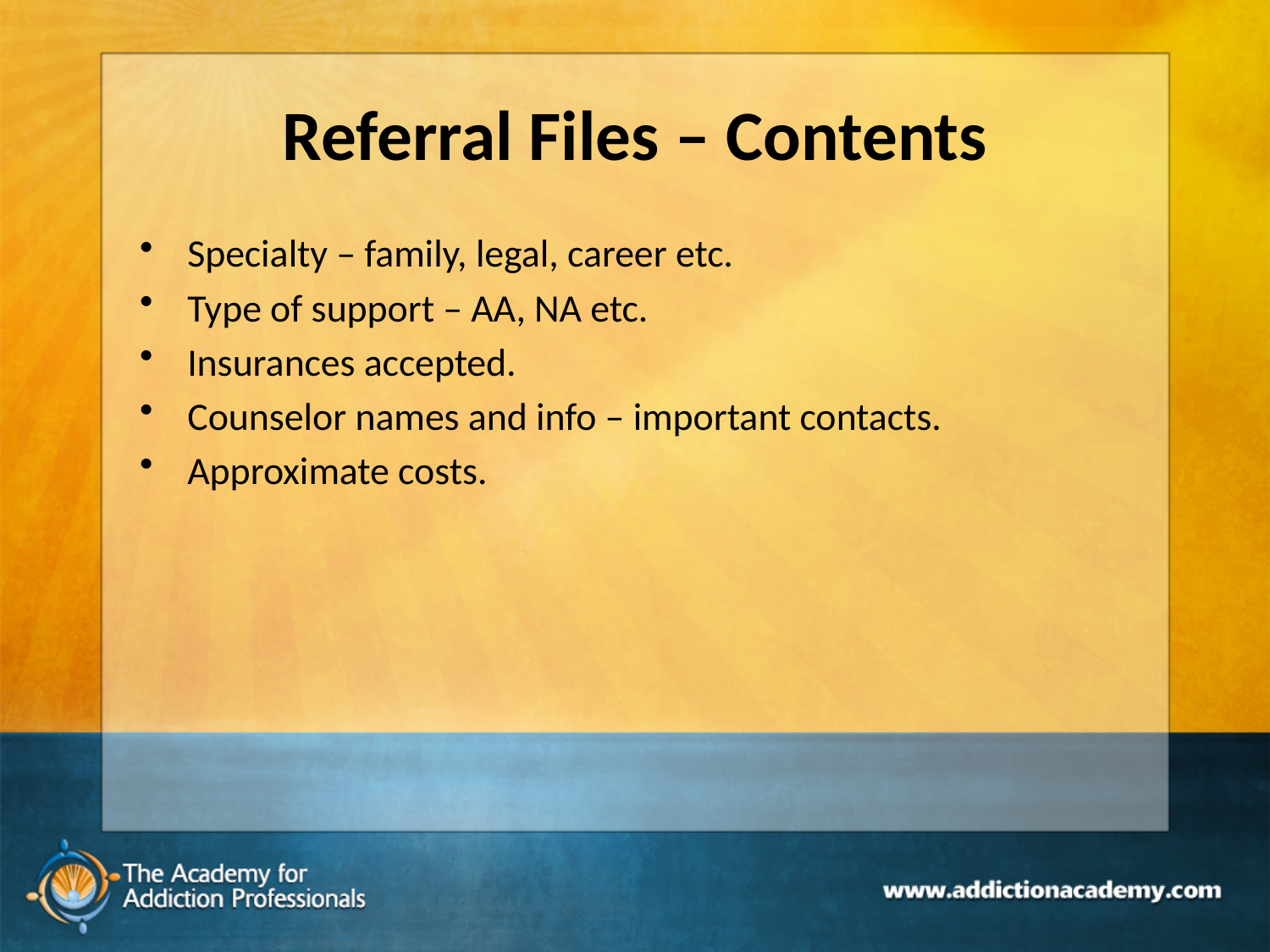

# Referral Files – Contents
Specialty – family, legal, career etc.
Type of support – AA, NA etc.
Insurances accepted.
Counselor names and info – important contacts.
Approximate costs.